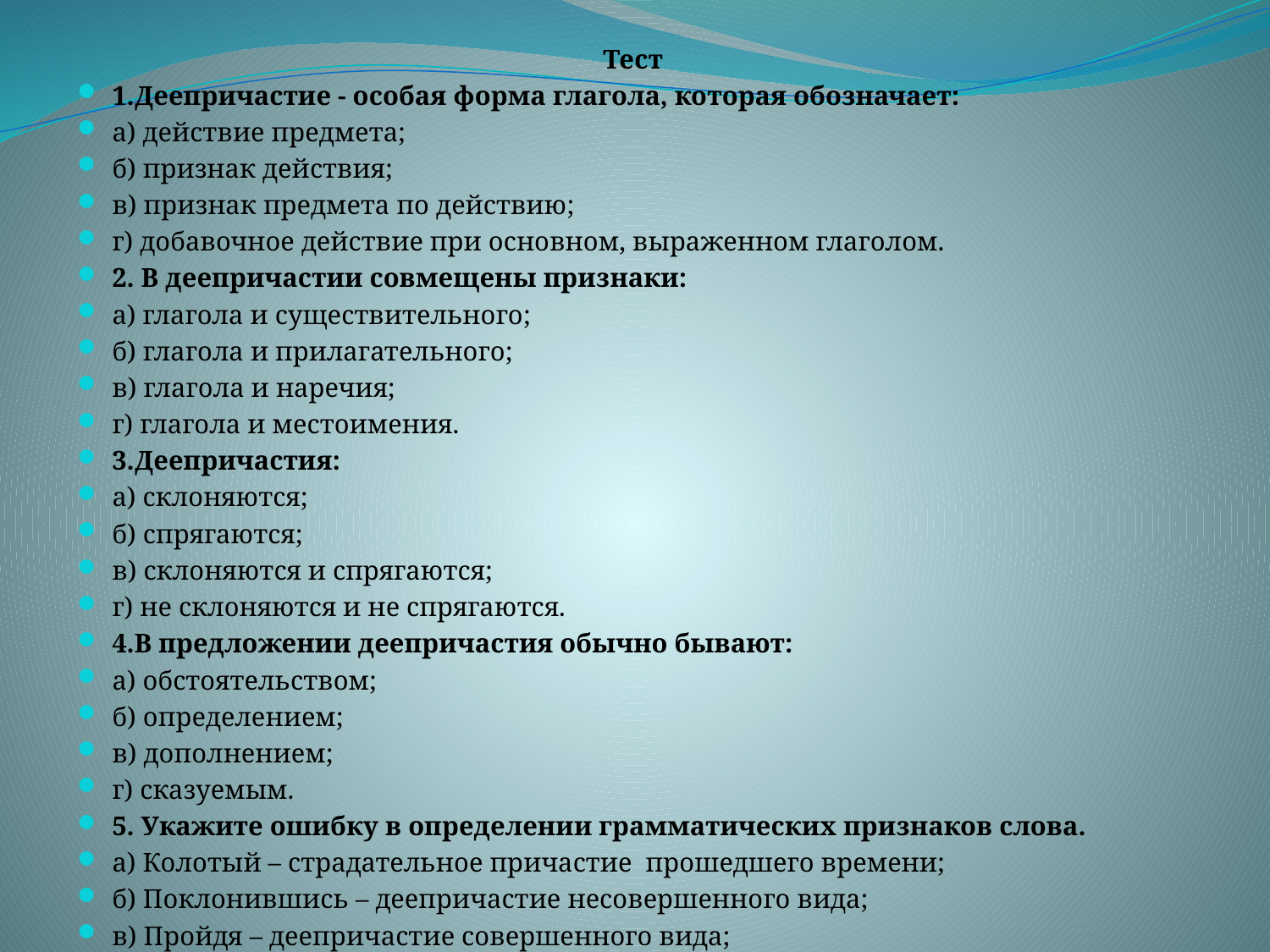

Тест
1.Деепричастие - особая форма глагола, которая обозначает:
а) действие предмета;
б) признак действия;
в) признак предмета по действию;
г) добавочное действие при основном, выраженном глаголом.
2. В деепричастии совмещены признаки:
а) глагола и существительного;
б) глагола и прилагательного;
в) глагола и наречия;
г) глагола и местоимения.
3.Деепричастия:
а) склоняются;
б) спрягаются;
в) склоняются и спрягаются;
г) не склоняются и не спрягаются.
4.В предложении деепричастия обычно бывают:
а) обстоятельством;
б) определением;
в) дополнением;
г) сказуемым.
5. Укажите ошибку в определении грамматических признаков слова.
а) Колотый – страдательное причастие  прошедшего времени;
б) Поклонившись – деепричастие несовершенного вида;
в) Пройдя – деепричастие совершенного вида;
г) Прославляющий – действительное причастие  настоящего времени.